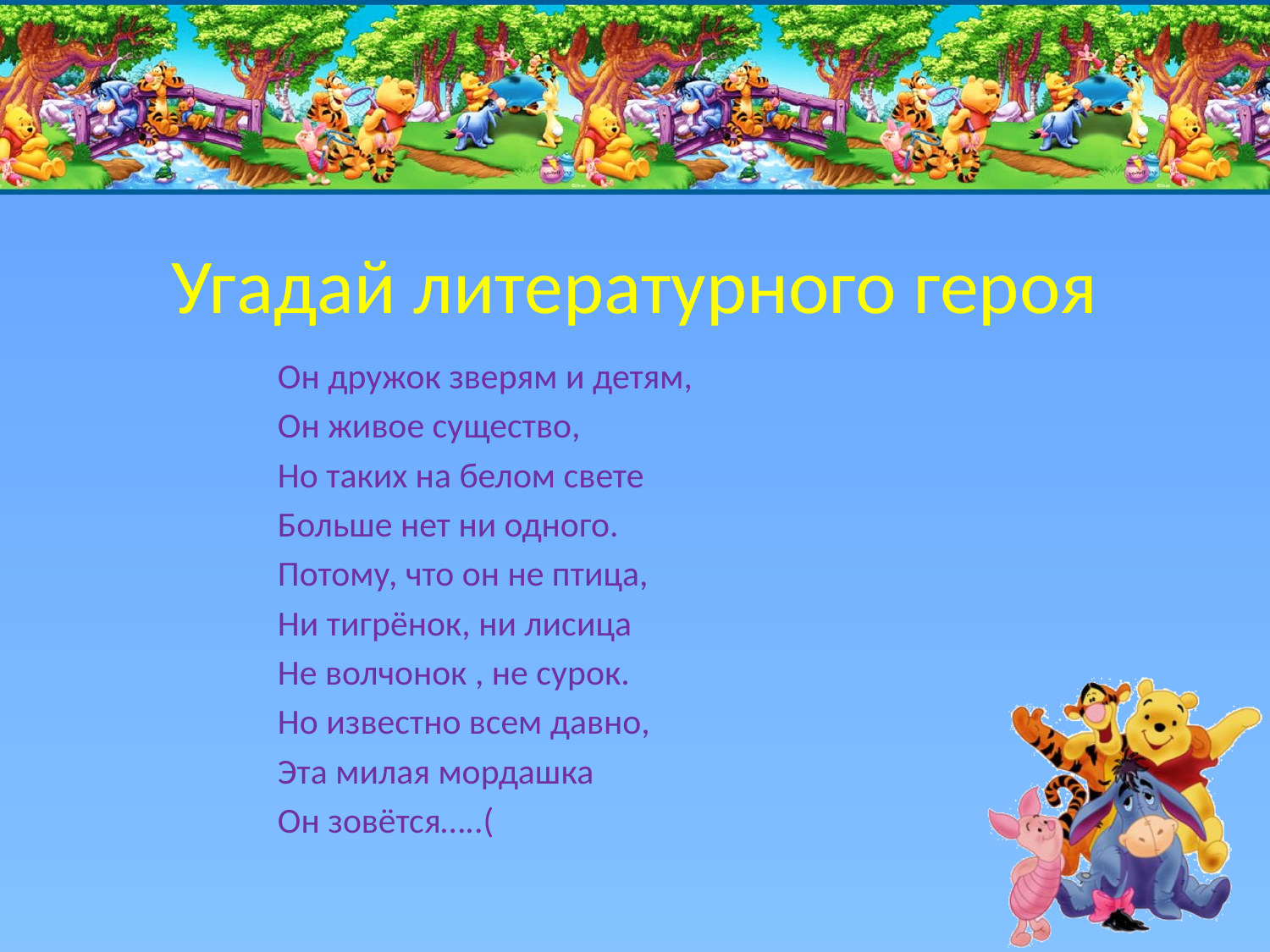

# Угадай литературного героя
Он дружок зверям и детям,
Он живое существо,
Но таких на белом свете
Больше нет ни одного.
Потому, что он не птица,
Ни тигрёнок, ни лисица
Не волчонок , не сурок.
Но известно всем давно,
Эта милая мордашка
Он зовётся…..(